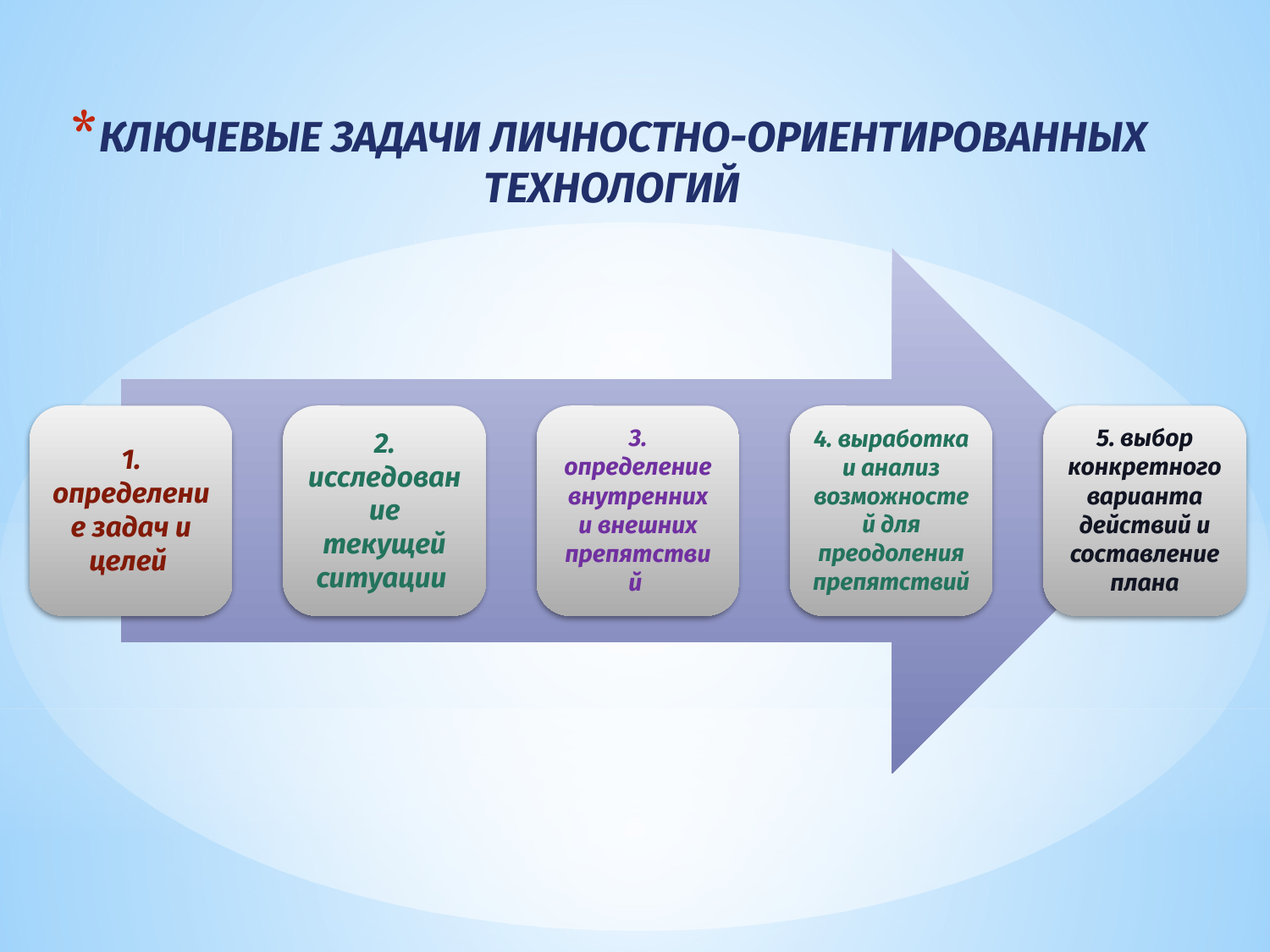

# Ключевые задачи личностно-ориентированных технологий

1. определение задач и целей
2. исследование текущей ситуации
3. определение внутренних и внешних препятствий
4. выработка и анализ возможностей для преодоления препятствий
5. выбор конкретного варианта действий и составление плана